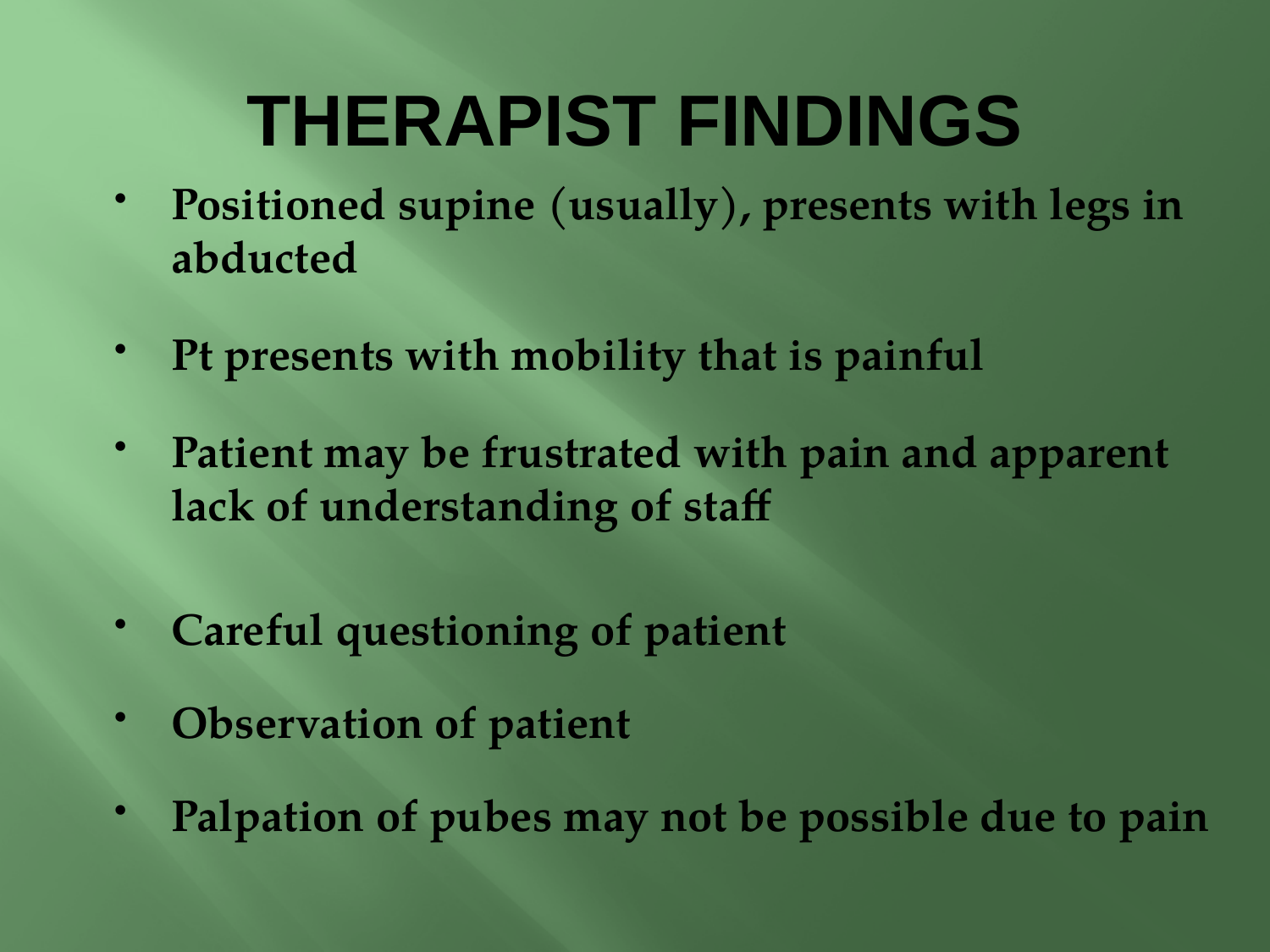

# THERAPIST FINDINGS
Positioned supine (usually), presents with legs in abducted

Pt presents with mobility that is painful

Patient may be frustrated with pain and apparent lack of understanding of staff

Careful questioning of patient

Observation of patient

Palpation of pubes may not be possible due to pain